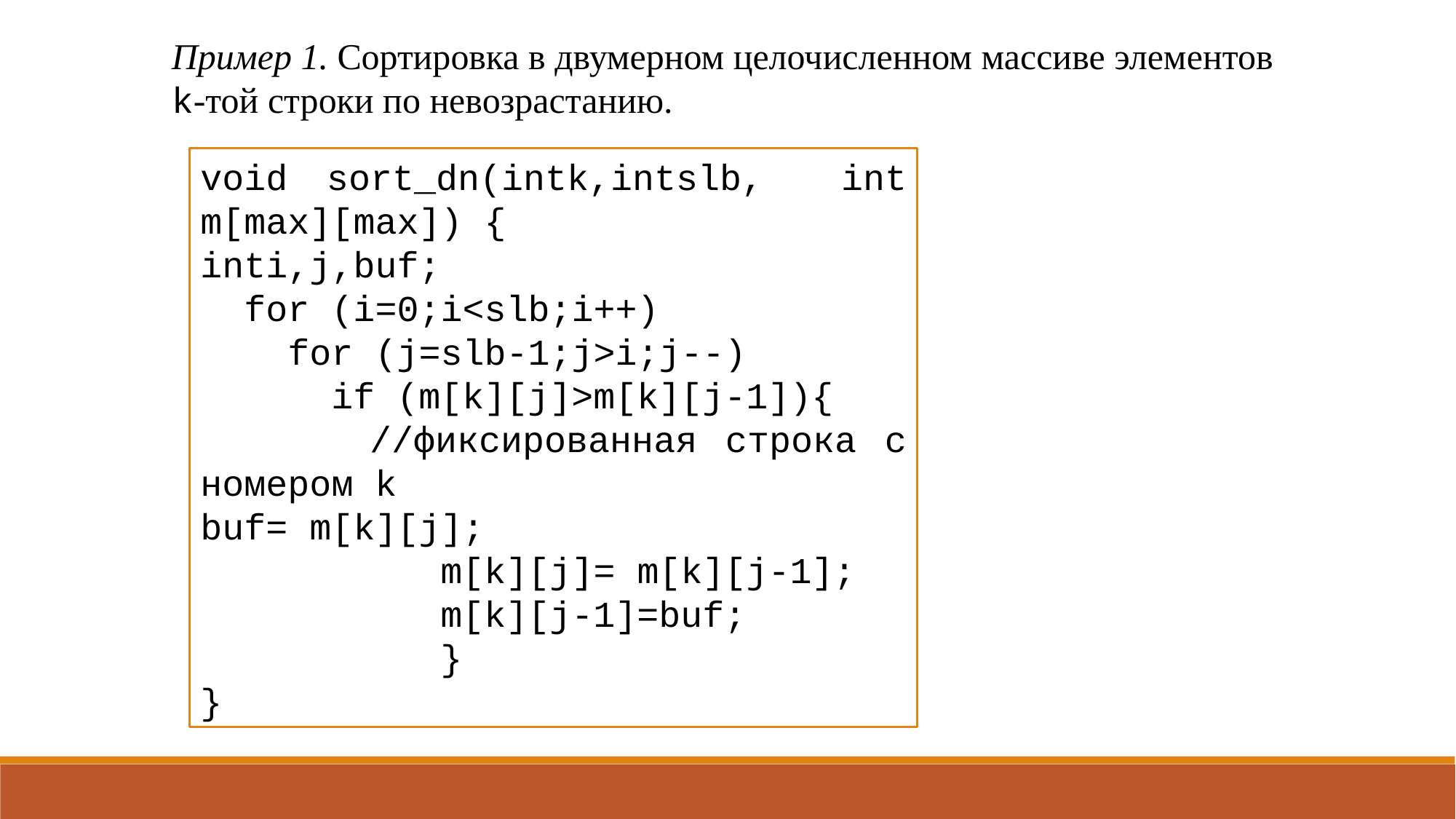

Пример 1. Сортировка в двумерном целочисленном массиве элементов k-той строки по невозрастанию.
void sort_dn(intk,intslb,  int m[max][max]) {
inti,j,buf;
  for (i=0;i<slb;i++)
    for (j=slb-1;j>i;j--)
      if (m[k][j]>m[k][j-1]){
      //фиксированная строка с номером k
buf= m[k][j];
           m[k][j]= m[k][j-1];
           m[k][j-1]=buf;
           }
}